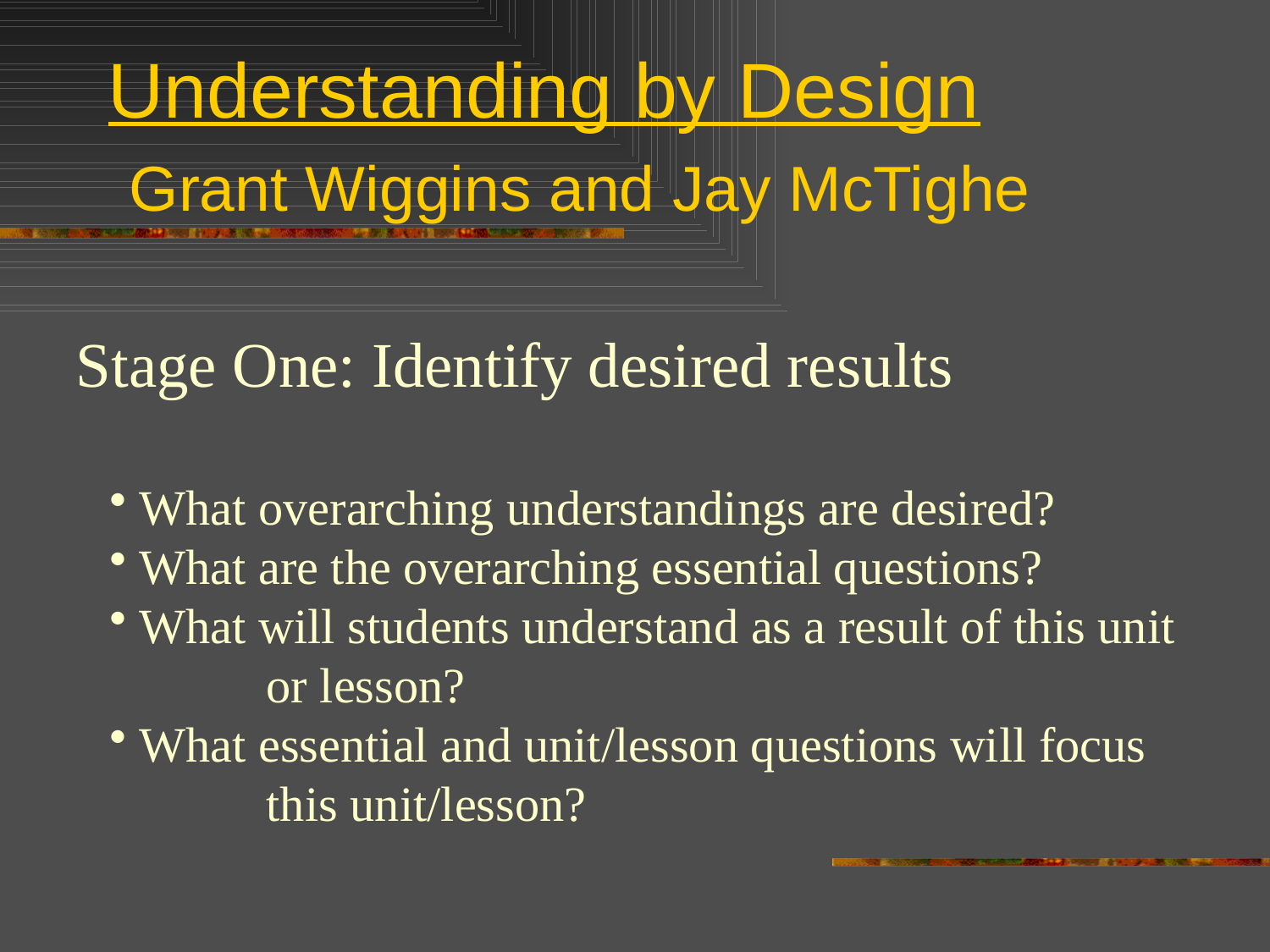

# Understanding by Design Grant Wiggins and Jay McTighe

Stage One: Identify desired results

What overarching understandings are desired?
What are the overarching essential questions?
What will students understand as a result of this unit
  	or lesson?
What essential and unit/lesson questions will focus  	this unit/lesson?